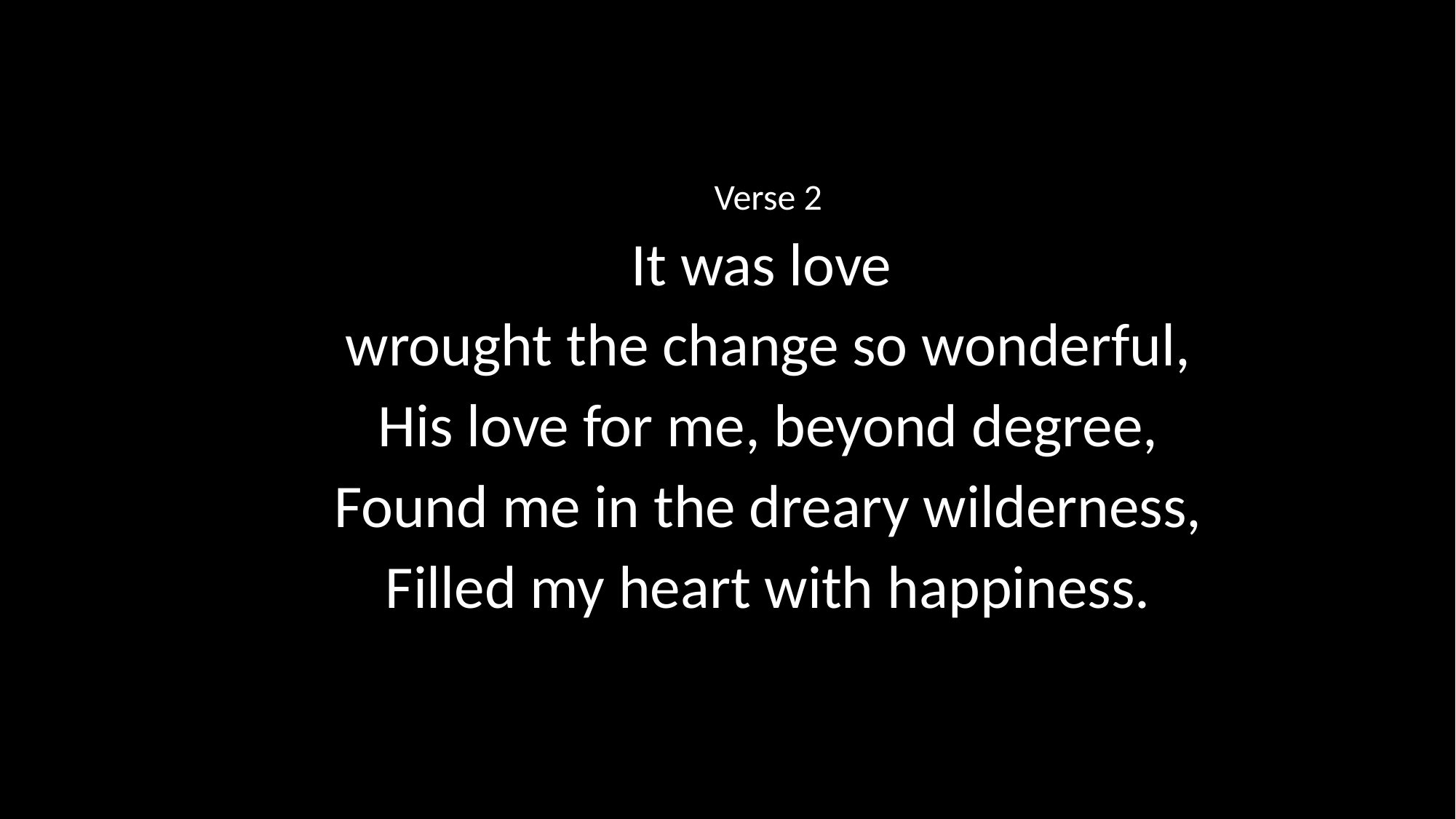

Verse 2
It was love
wrought the change so wonderful,
His love for me, beyond degree,
Found me in the dreary wilderness,
Filled my heart with happiness.